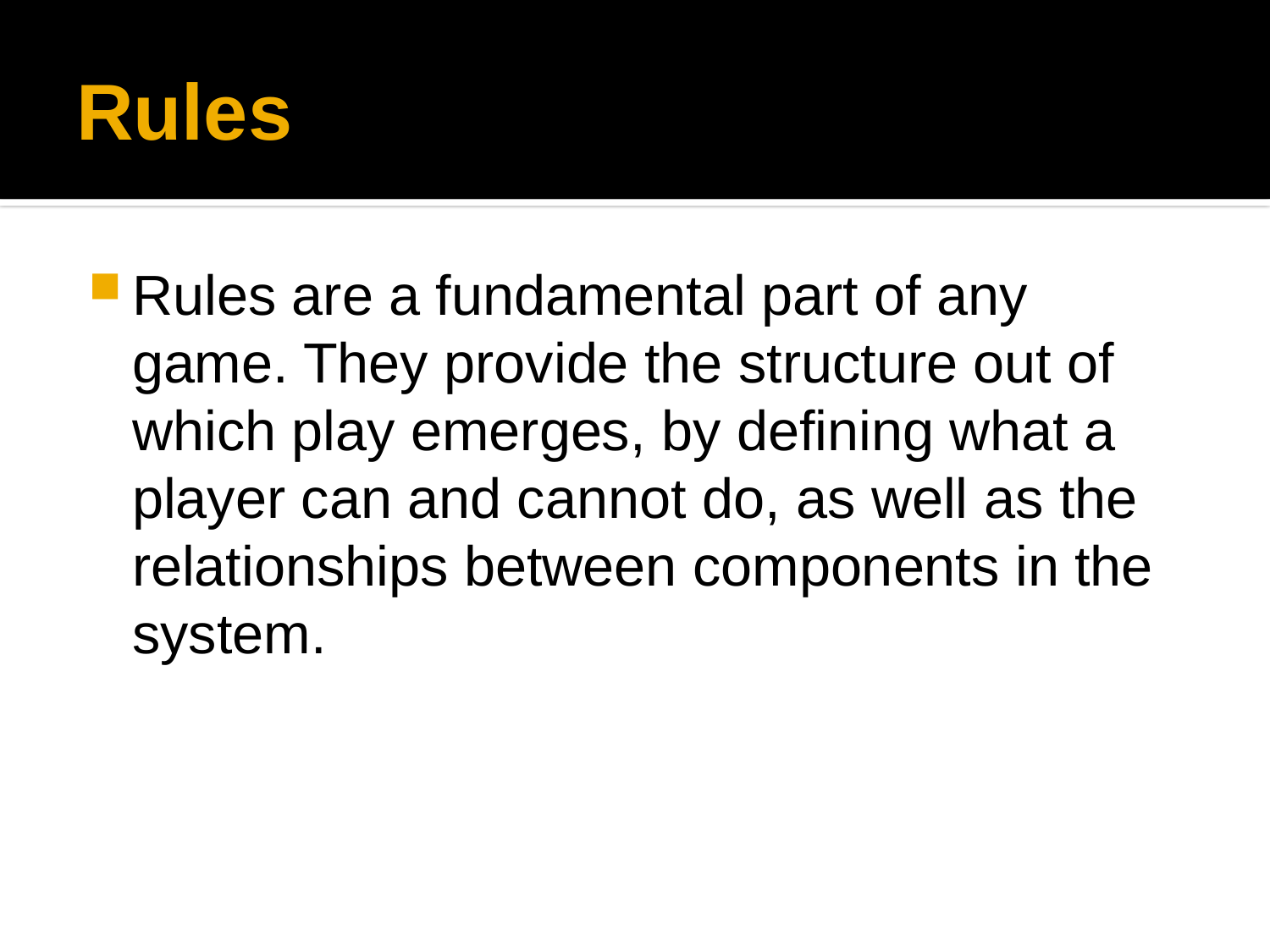

# Rules
Rules are a fundamental part of any game. They provide the structure out of which play emerges, by defining what a player can and cannot do, as well as the relationships between components in the system.